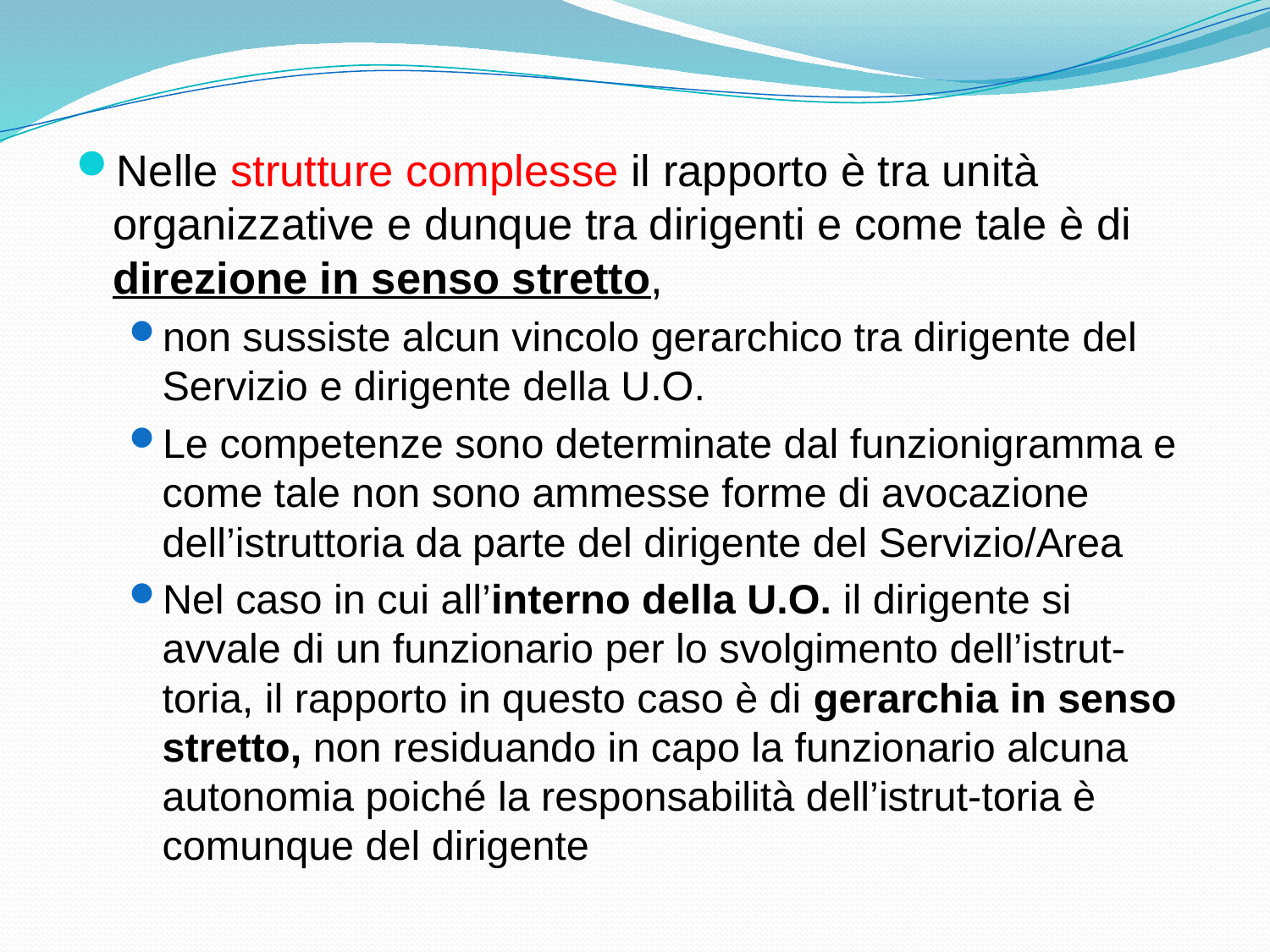

Nelle strutture complesse il rapporto è tra unità organizzative e dunque tra dirigenti e come tale è di direzione in senso stretto,
non sussiste alcun vincolo gerarchico tra dirigente del Servizio e dirigente della U.O.
Le competenze sono determinate dal funzionigramma e come tale non sono ammesse forme di avocazione dell’istruttoria da parte del dirigente del Servizio/Area
Nel caso in cui all’interno della U.O. il dirigente si avvale di un funzionario per lo svolgimento dell’istrut-toria, il rapporto in questo caso è di gerarchia in senso stretto, non residuando in capo la funzionario alcuna autonomia poiché la responsabilità dell’istrut-toria è comunque del dirigente